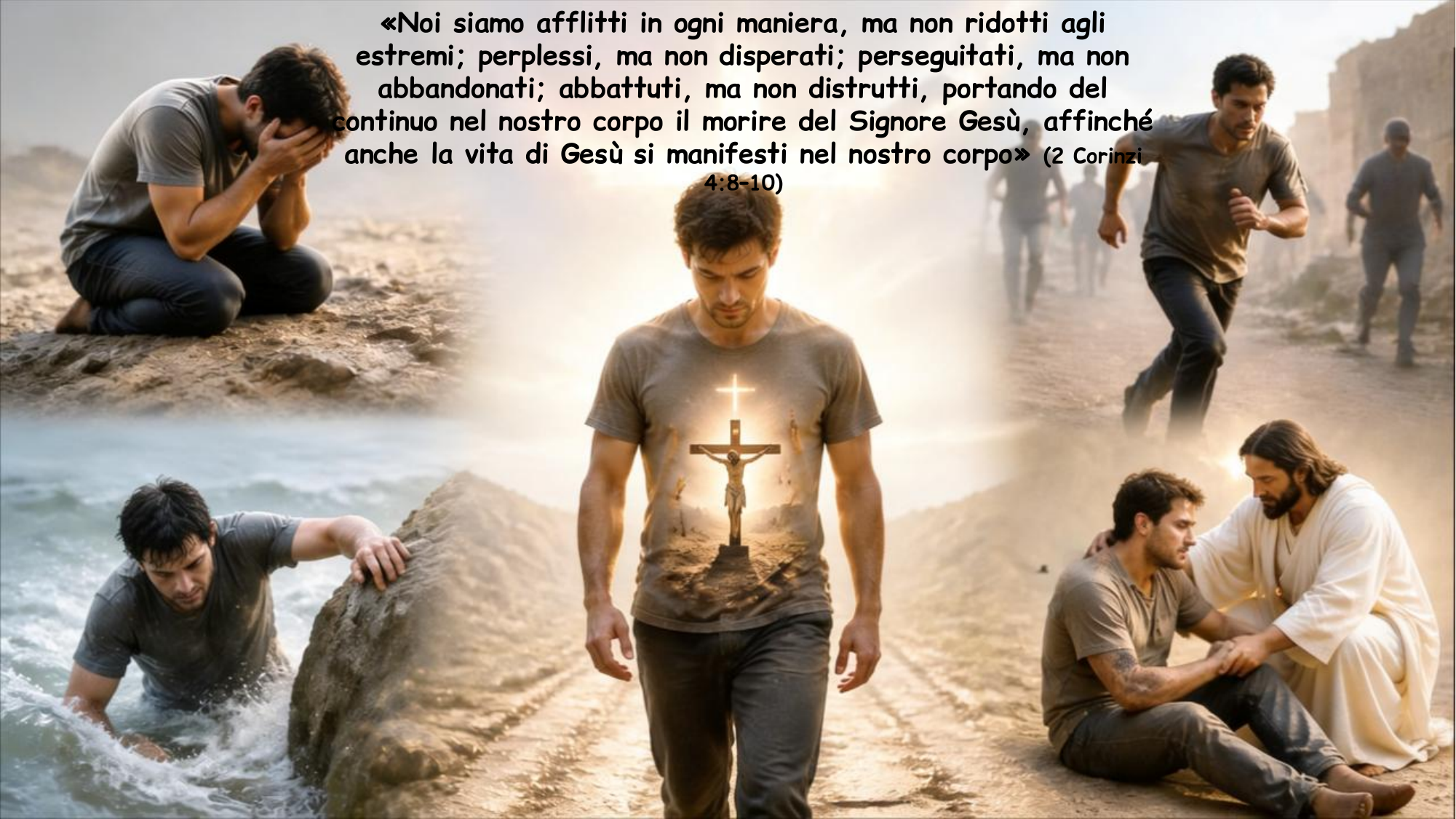

«Noi siamo afflitti in ogni maniera, ma non ridotti agli estremi; perplessi, ma non disperati; perseguitati, ma non abbandonati; abbattuti, ma non distrutti, portando del continuo nel nostro corpo il morire del Signore Gesù, affinché anche la vita di Gesù si manifesti nel nostro corpo» (2 Corinzi 4:8–10)